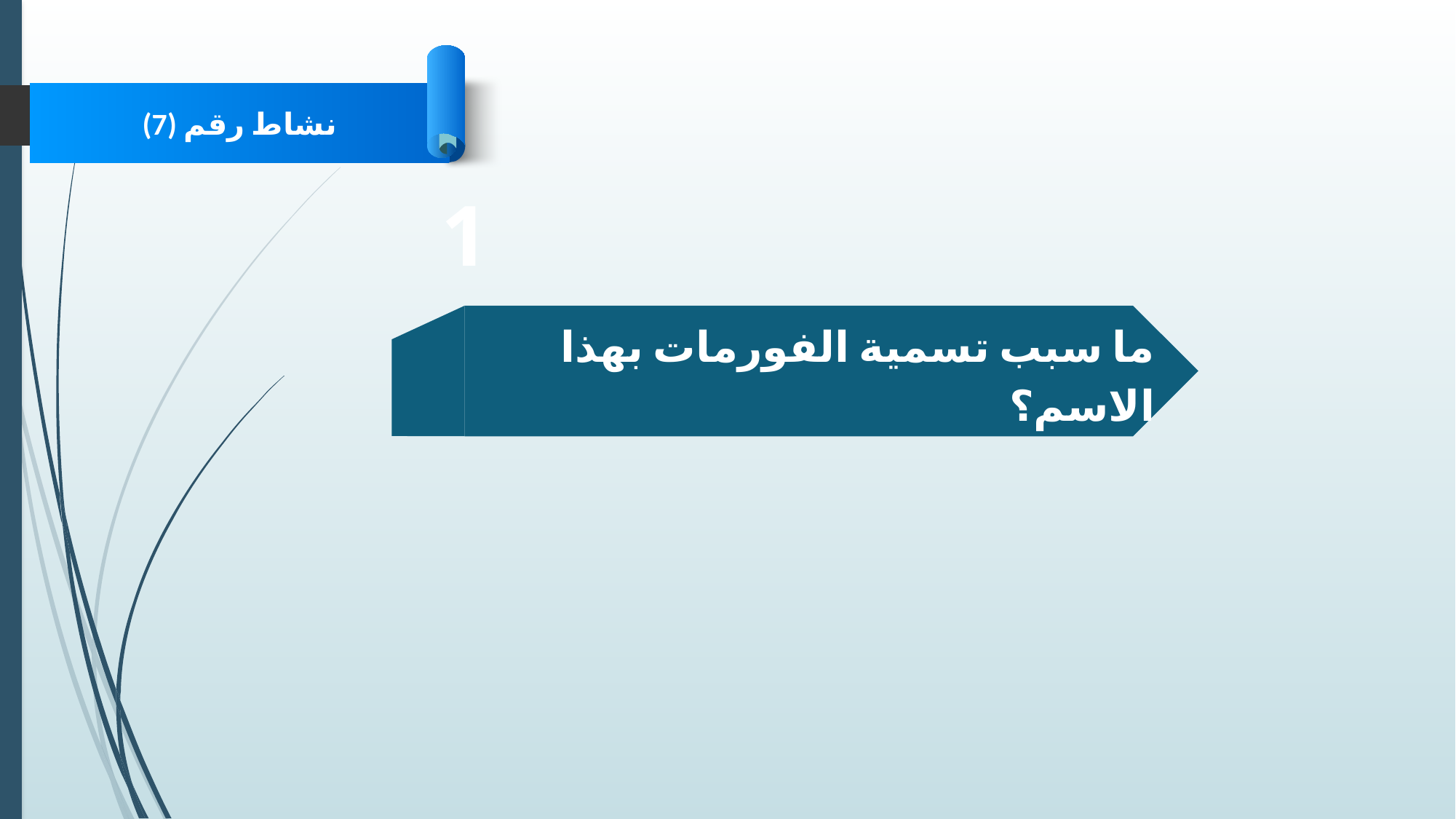

نشاط رقم (7)

1

ما سبب تسمية الفورمات بهذا الاسم؟